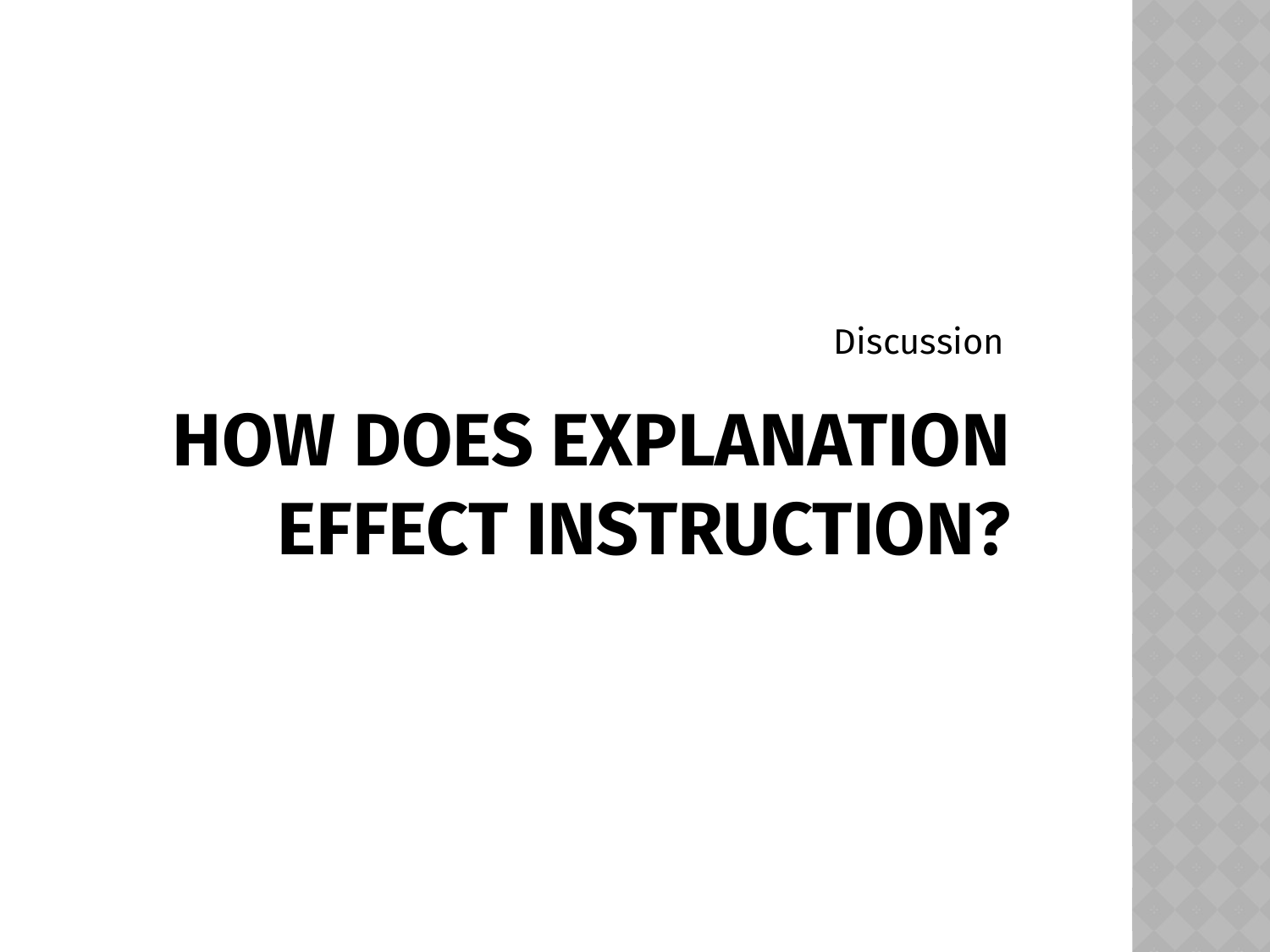

Discussion
# How does explanation effect instruction?